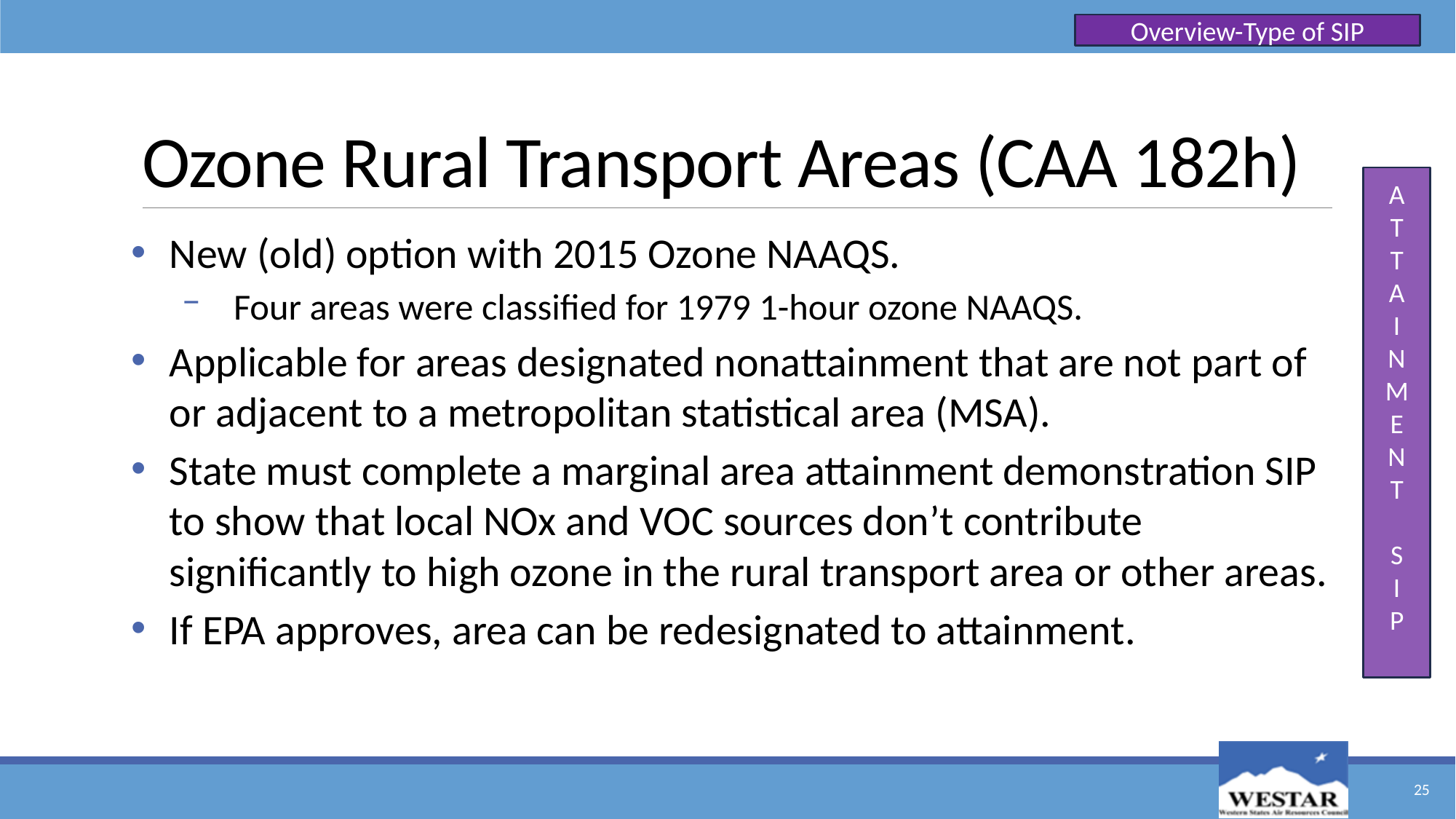

Overview-Type of SIP
# Ozone Rural Transport Areas (CAA 182h)
A
T
T
A
I
N
M
E
N
T

S
I
P

New (old) option with 2015 Ozone NAAQS.
Four areas were classified for 1979 1-hour ozone NAAQS.
Applicable for areas designated nonattainment that are not part of or adjacent to a metropolitan statistical area (MSA).
State must complete a marginal area attainment demonstration SIP to show that local NOx and VOC sources don’t contribute significantly to high ozone in the rural transport area or other areas.
If EPA approves, area can be redesignated to attainment.

25